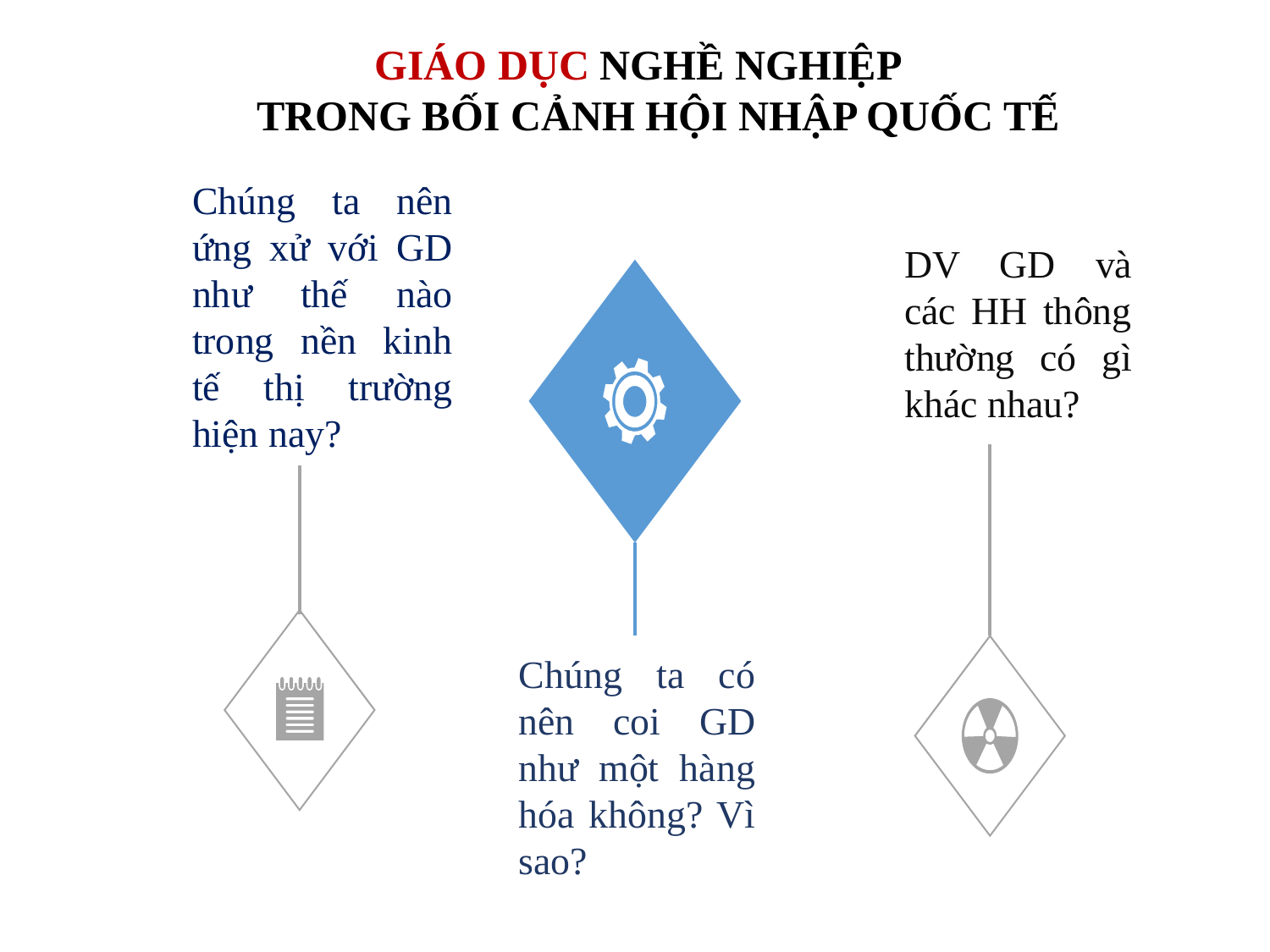

GIÁO DỤC NGHỀ NGHIỆP
TRONG BỐI CẢNH HỘI NHẬP QUỐC TẾ
Chúng ta nên ứng xử với GD như thế nào trong nền kinh tế thị trường hiện nay?
DV GD và các HH thông thường có gì khác nhau?

Chúng ta có nên coi GD như một hàng hóa không? Vì sao?